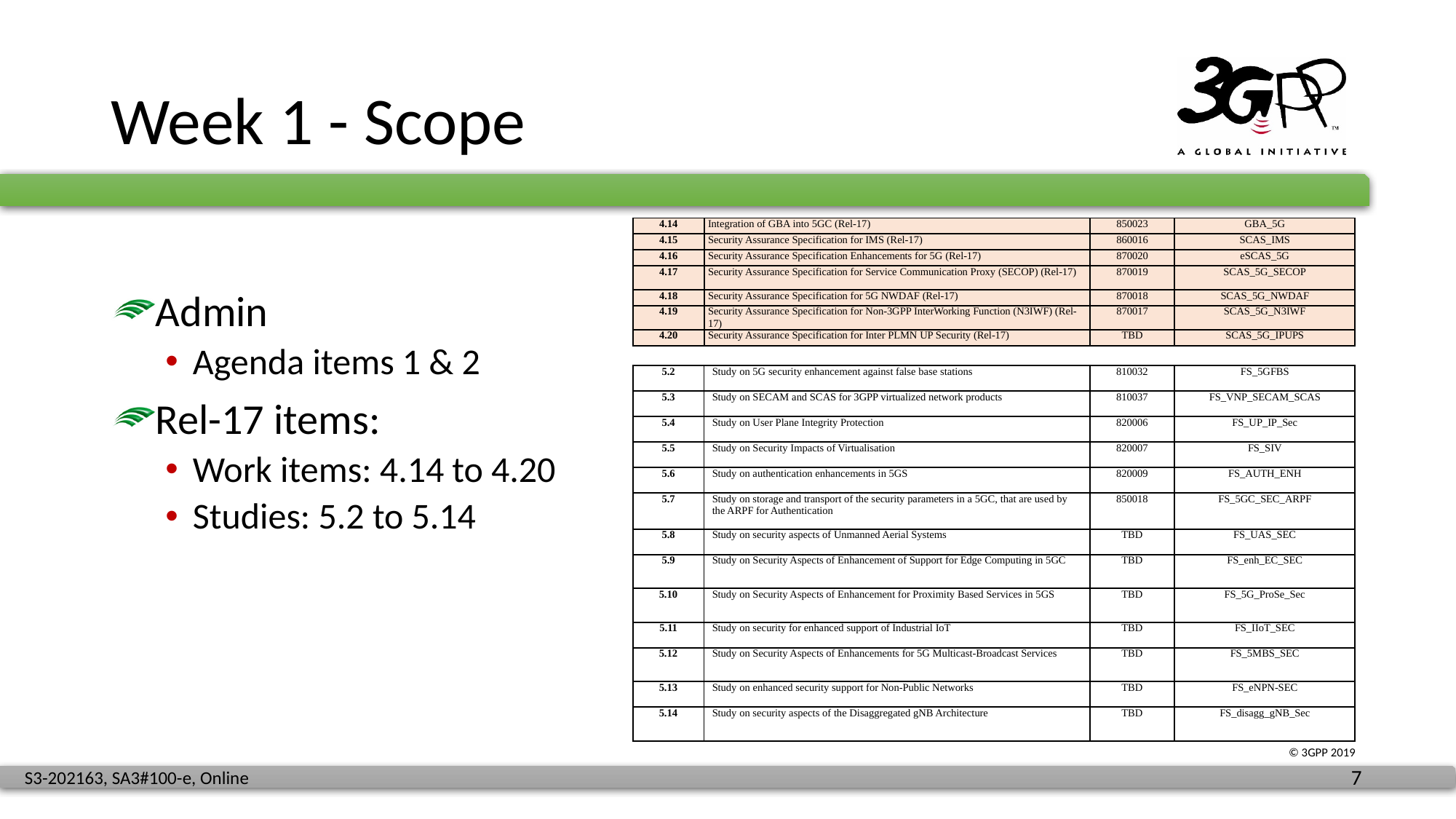

# Week 1 - Scope

Admin
Agenda items 1 & 2
Rel-17 items:
Work items: 4.14 to 4.20
Studies: 5.2 to 5.14
| 4.14 | Integration of GBA into 5GC (Rel-17) | 850023 | GBA\_5G |
| --- | --- | --- | --- |
| 4.15 | Security Assurance Specification for IMS (Rel-17) | 860016 | SCAS\_IMS |
| 4.16 | Security Assurance Specification Enhancements for 5G (Rel-17) | 870020 | eSCAS\_5G |
| 4.17 | Security Assurance Specification for Service Communication Proxy (SECOP) (Rel-17) | 870019 | SCAS\_5G\_SECOP |
| 4.18 | Security Assurance Specification for 5G NWDAF (Rel-17) | 870018 | SCAS\_5G\_NWDAF |
| 4.19 | Security Assurance Specification for Non-3GPP InterWorking Function (N3IWF) (Rel-17) | 870017 | SCAS\_5G\_N3IWF |
| 4.20 | Security Assurance Specification for Inter PLMN UP Security (Rel-17) | TBD | SCAS\_5G\_IPUPS |
| 5.2 | Study on 5G security enhancement against false base stations | 810032 | FS\_5GFBS |
| --- | --- | --- | --- |
| 5.3 | Study on SECAM and SCAS for 3GPP virtualized network products | 810037 | FS\_VNP\_SECAM\_SCAS |
| 5.4 | Study on User Plane Integrity Protection | 820006 | FS\_UP\_IP\_Sec |
| 5.5 | Study on Security Impacts of Virtualisation | 820007 | FS\_SIV |
| 5.6 | Study on authentication enhancements in 5GS | 820009 | FS\_AUTH\_ENH |
| 5.7 | Study on storage and transport of the security parameters in a 5GC, that are used by the ARPF for Authentication | 850018 | FS\_5GC\_SEC\_ARPF |
| 5.8 | Study on security aspects of Unmanned Aerial Systems | TBD | FS\_UAS\_SEC |
| 5.9 | Study on Security Aspects of Enhancement of Support for Edge Computing in 5GC | TBD | FS\_enh\_EC\_SEC |
| 5.10 | Study on Security Aspects of Enhancement for Proximity Based Services in 5GS | TBD | FS\_5G\_ProSe\_Sec |
| 5.11 | Study on security for enhanced support of Industrial IoT | TBD | FS\_IIoT\_SEC |
| 5.12 | Study on Security Aspects of Enhancements for 5G Multicast-Broadcast Services | TBD | FS\_5MBS\_SEC |
| 5.13 | Study on enhanced security support for Non-Public Networks | TBD | FS\_eNPN-SEC |
| 5.14 | Study on security aspects of the Disaggregated gNB Architecture | TBD | FS\_disagg\_gNB\_Sec |